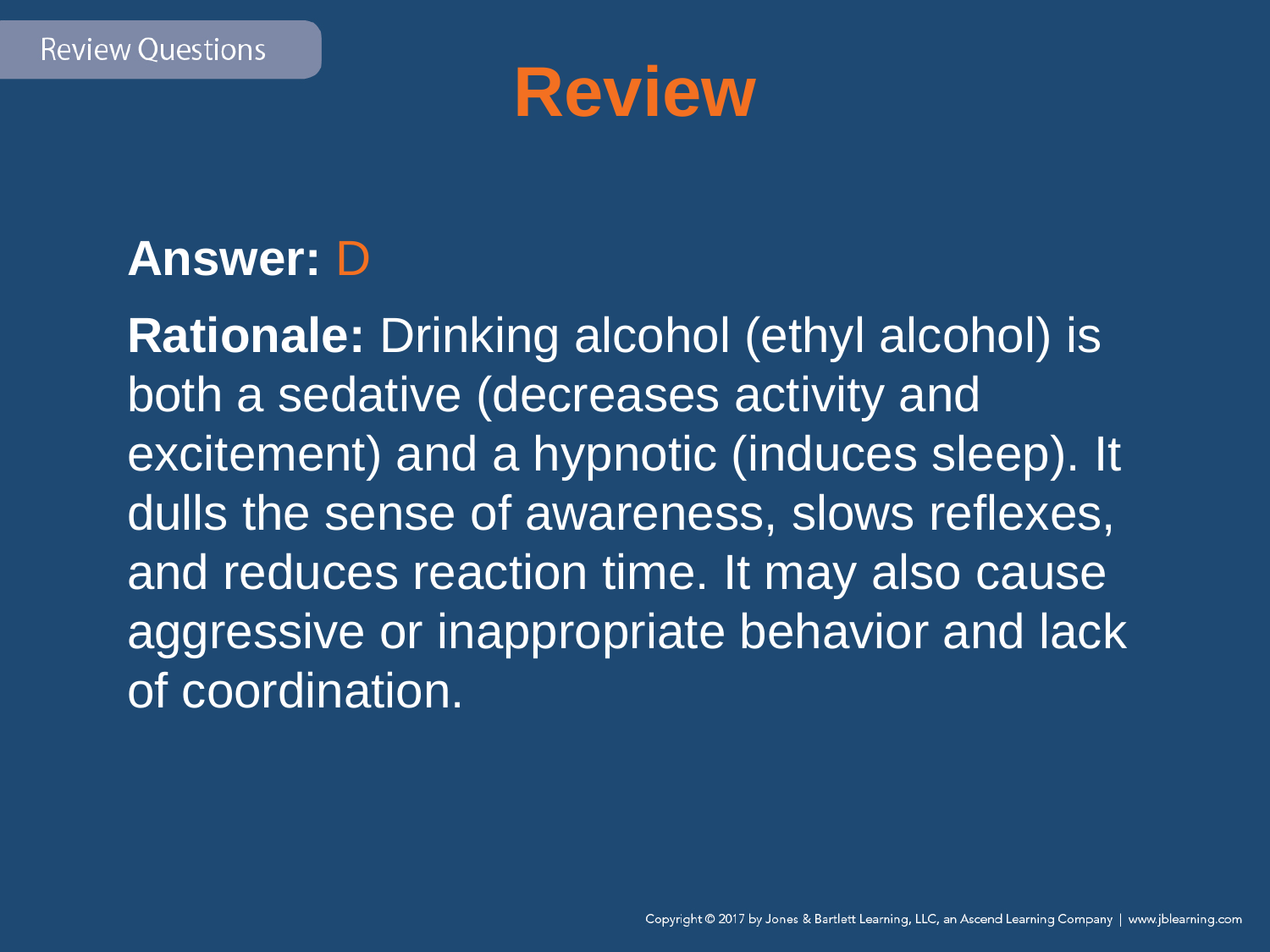

# Review
Answer: D
Rationale: Drinking alcohol (ethyl alcohol) is both a sedative (decreases activity and excitement) and a hypnotic (induces sleep). It dulls the sense of awareness, slows reflexes, and reduces reaction time. It may also cause aggressive or inappropriate behavior and lack of coordination.